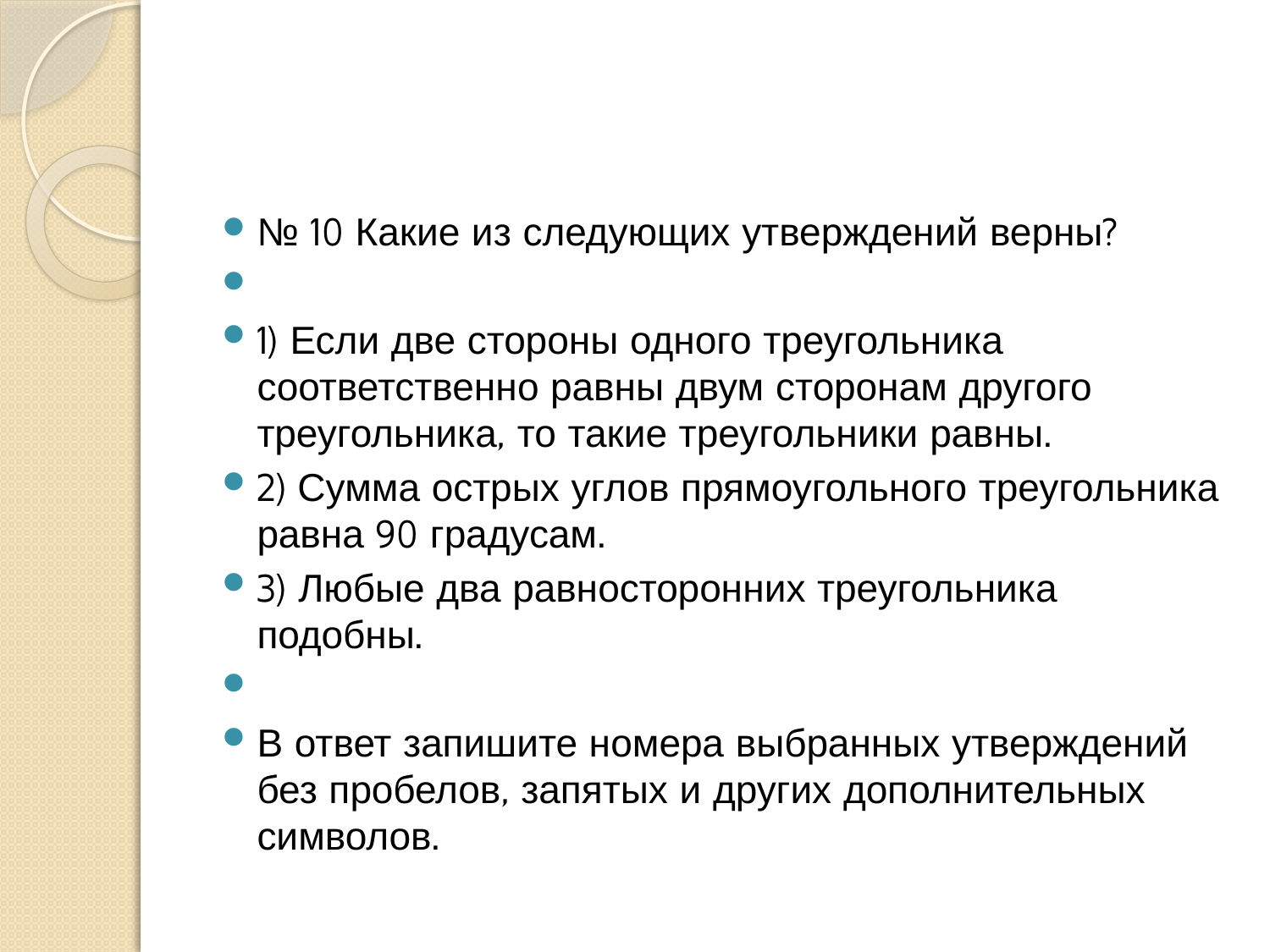

#
№ 10 Какие из следующих утверждений верны?

1)  Если две стороны одного треугольника соответственно равны двум сторонам другого треугольника, то такие треугольники равны.
2)  Сумма острых углов прямоугольного треугольника равна 90 градусам.
3)  Любые два равносторонних треугольника подобны.

В ответ запишите номера выбранных утверждений без пробелов, запятых и других дополнительных символов.